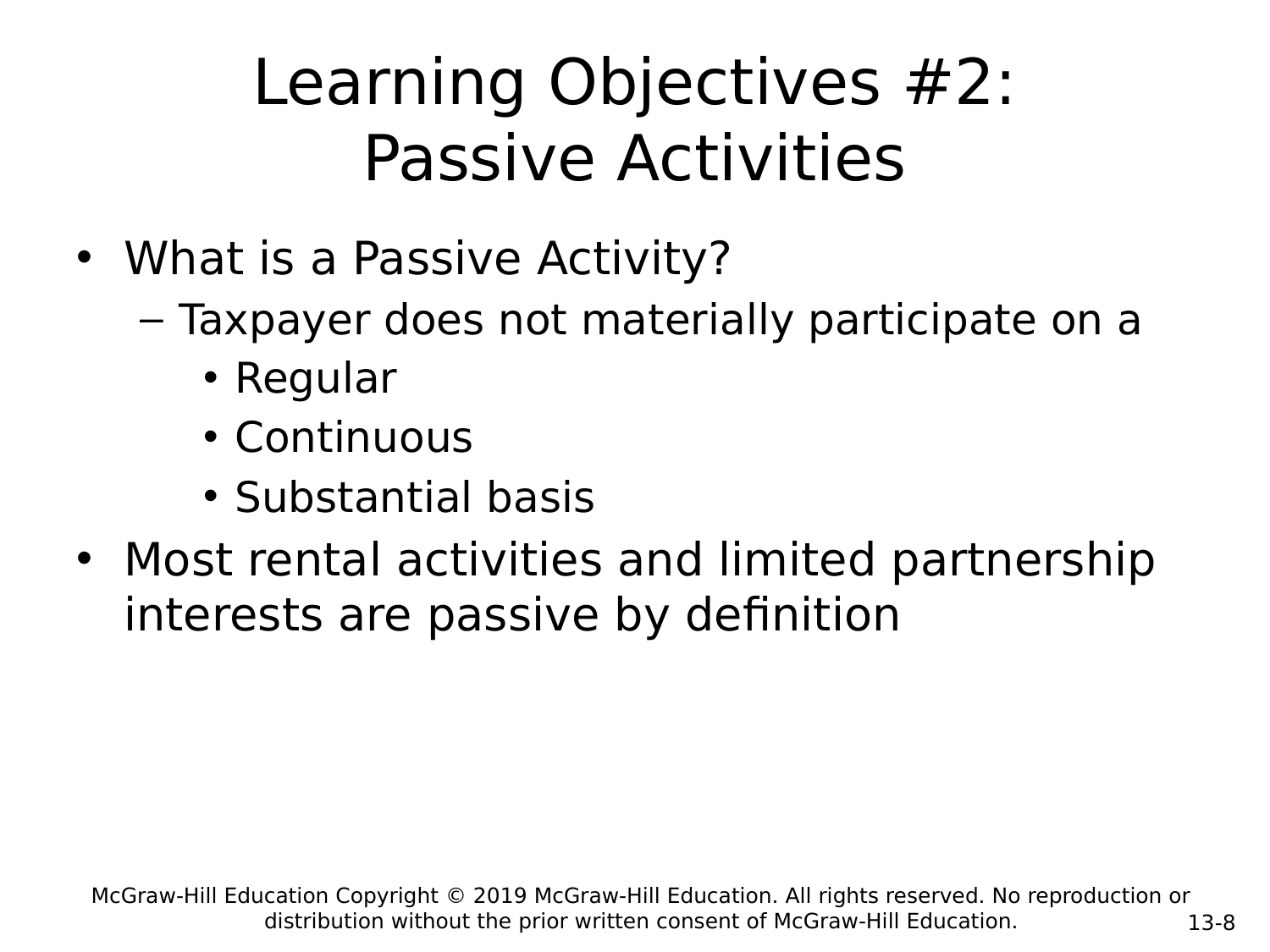

# Learning Objectives #2: Passive Activities
What is a Passive Activity?
Taxpayer does not materially participate on a
Regular
Continuous
Substantial basis
Most rental activities and limited partnership interests are passive by definition
McGraw-Hill Education Copyright © 2019 McGraw-Hill Education. All rights reserved. No reproduction or distribution without the prior written consent of McGraw-Hill Education.
13-8